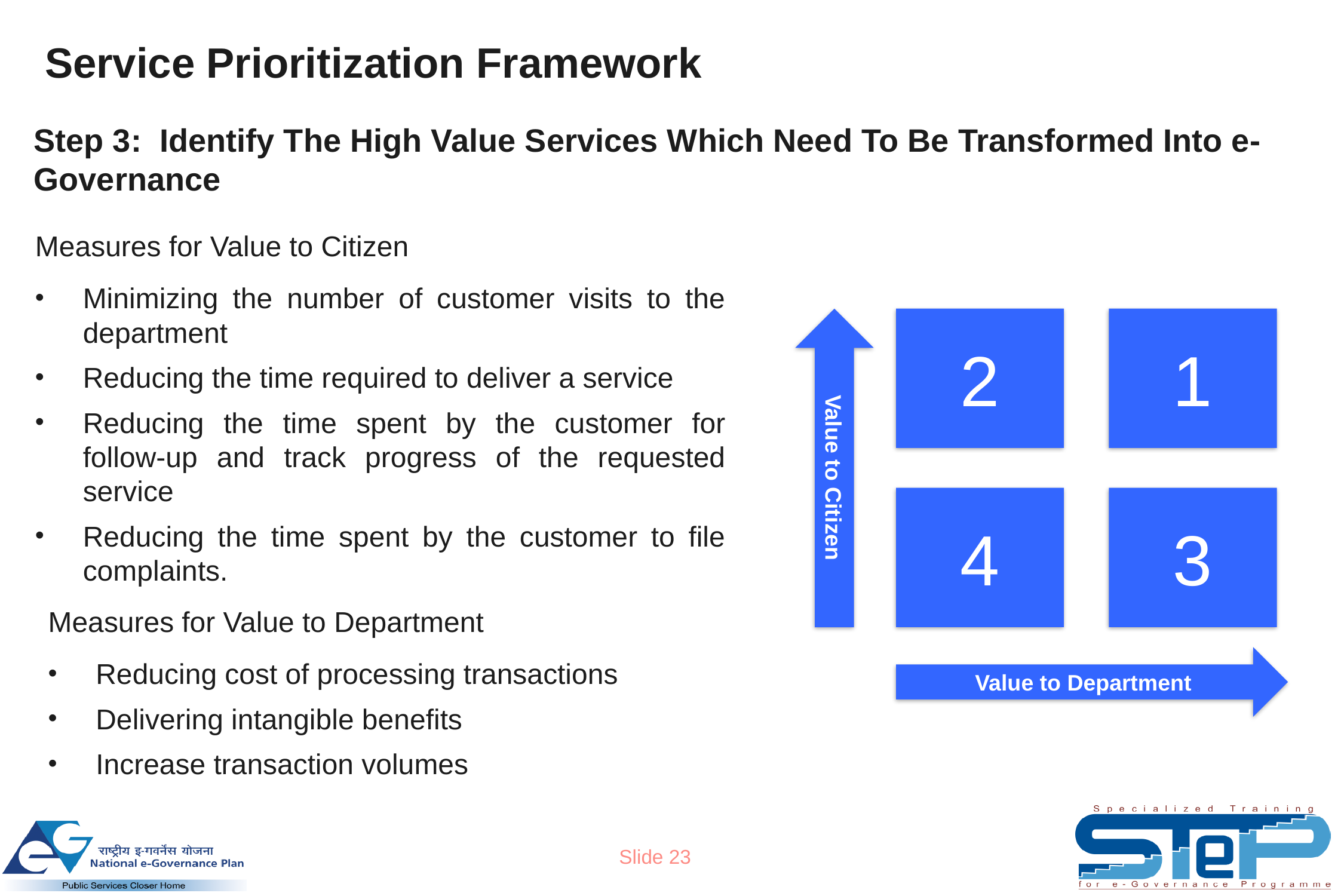

# Service Prioritization Framework
Step 3:  Identify The High Value Services Which Need To Be Transformed Into e-Governance
Measures for Value to Citizen
Minimizing the number of customer visits to the department
Reducing the time required to deliver a service
Reducing the time spent by the customer for follow-up and track progress of the requested service
Reducing the time spent by the customer to file complaints.
Value to Citizen
2
1
Value to Department
4
3
Measures for Value to Department
Reducing cost of processing transactions
Delivering intangible benefits
Increase transaction volumes